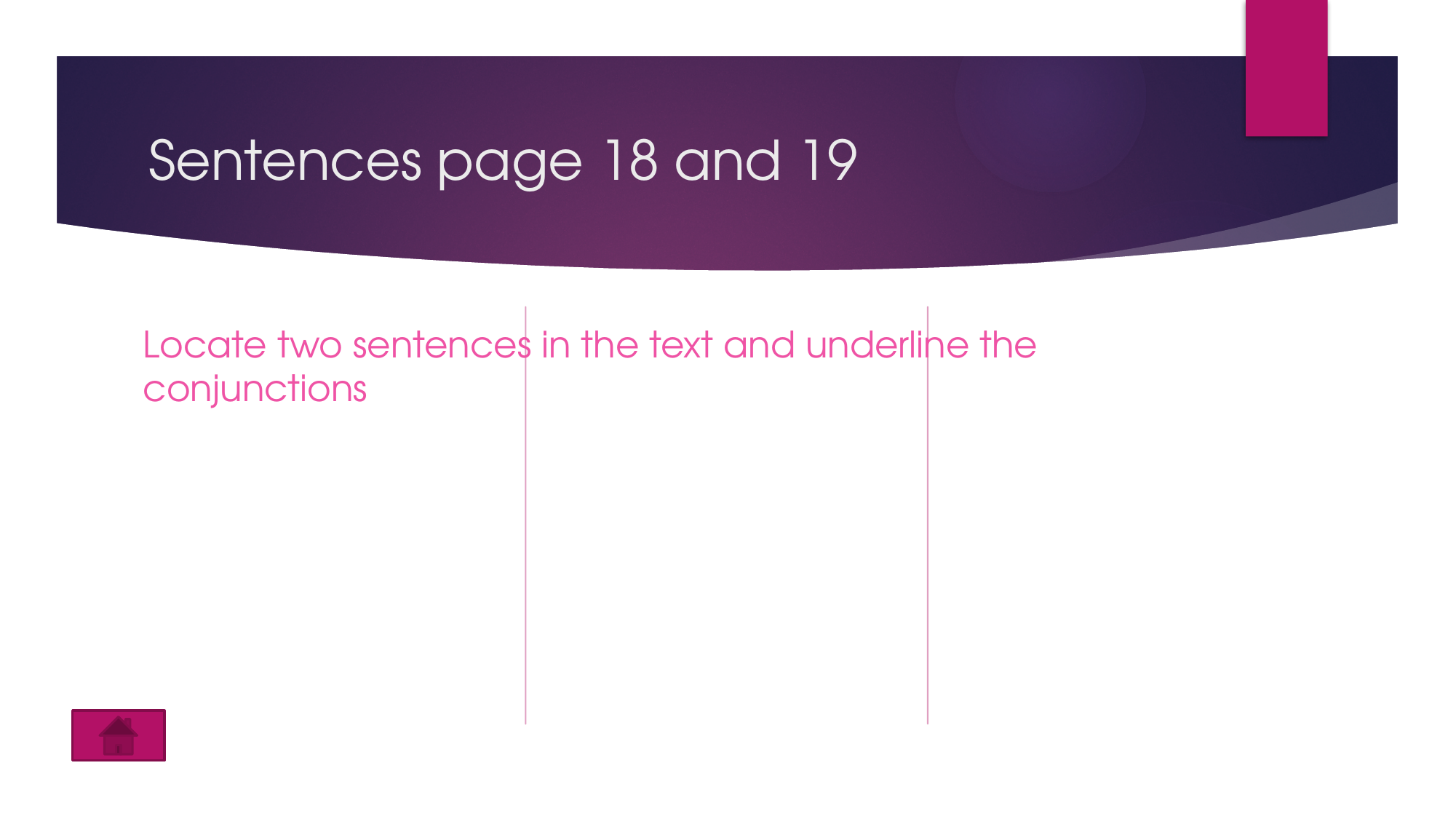

# Sentences page 18 and 19
Locate two sentences in the text and underline the conjunctions